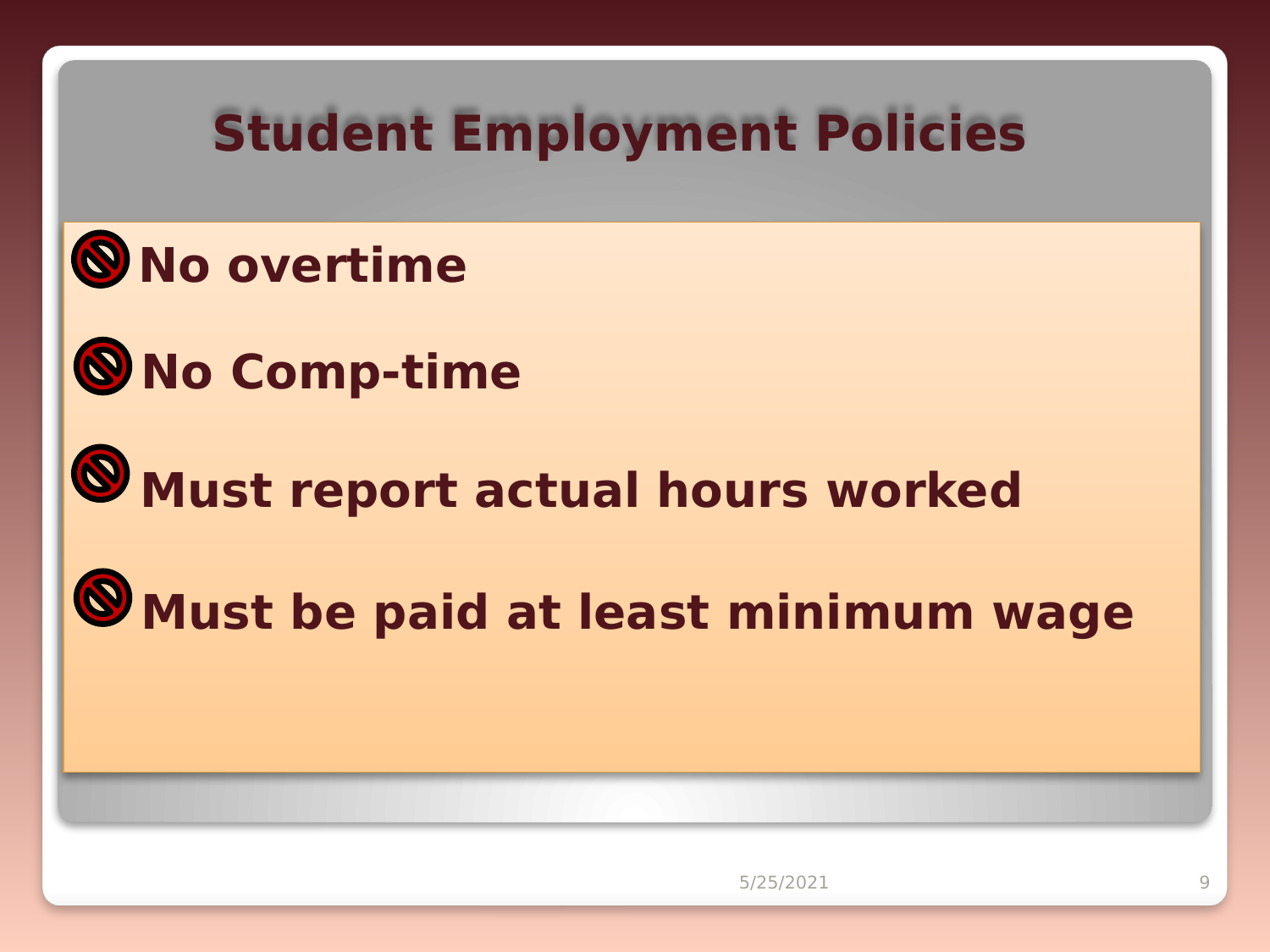

Student Employment Policies
	 No overtime

	 No Comp-time

	 Must report actual hours worked

	 Must be paid at least minimum wage

5/25/2021
9